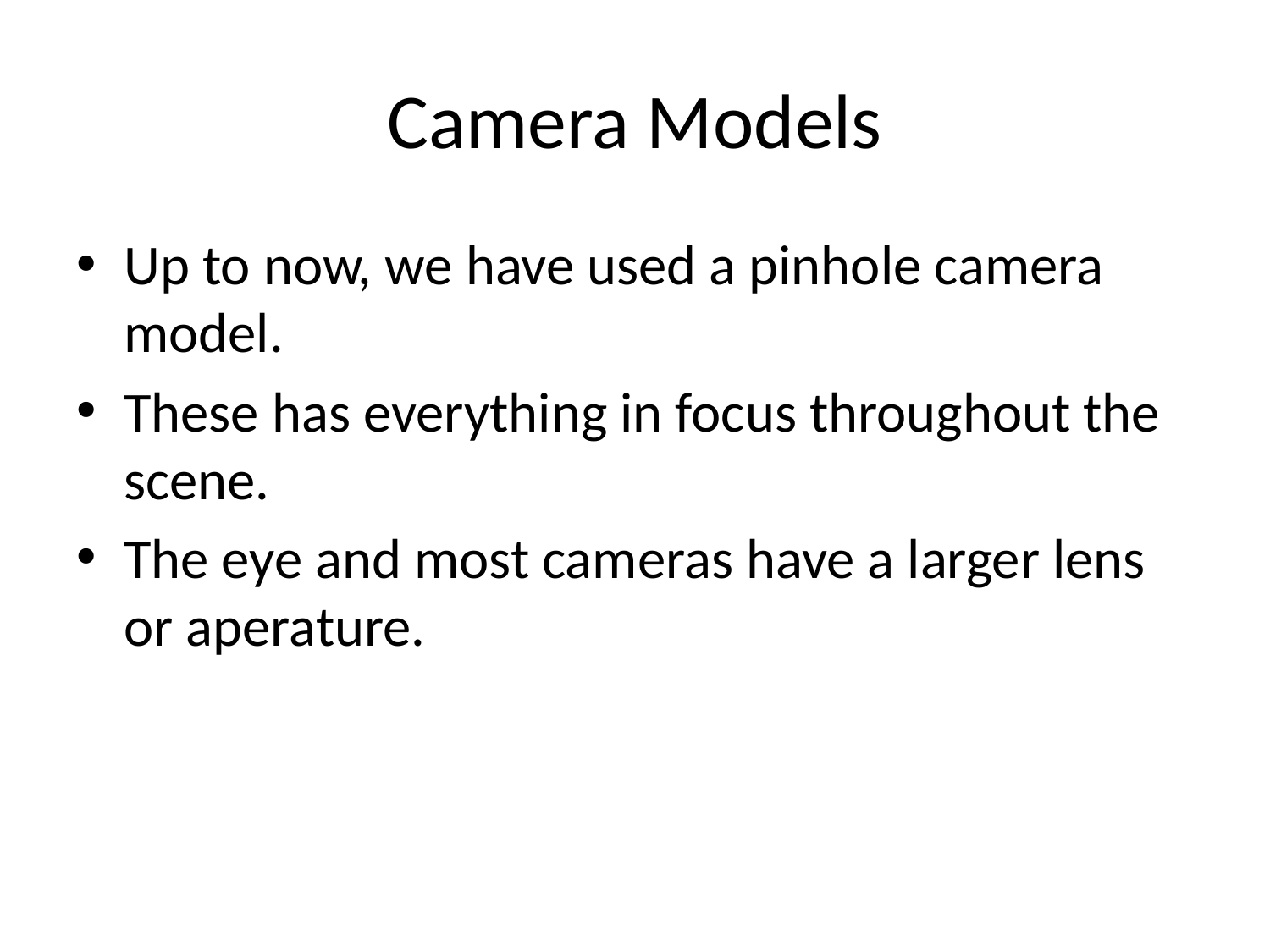

# Camera Models
Up to now, we have used a pinhole camera model.
These has everything in focus throughout the scene.
The eye and most cameras have a larger lens or aperature.